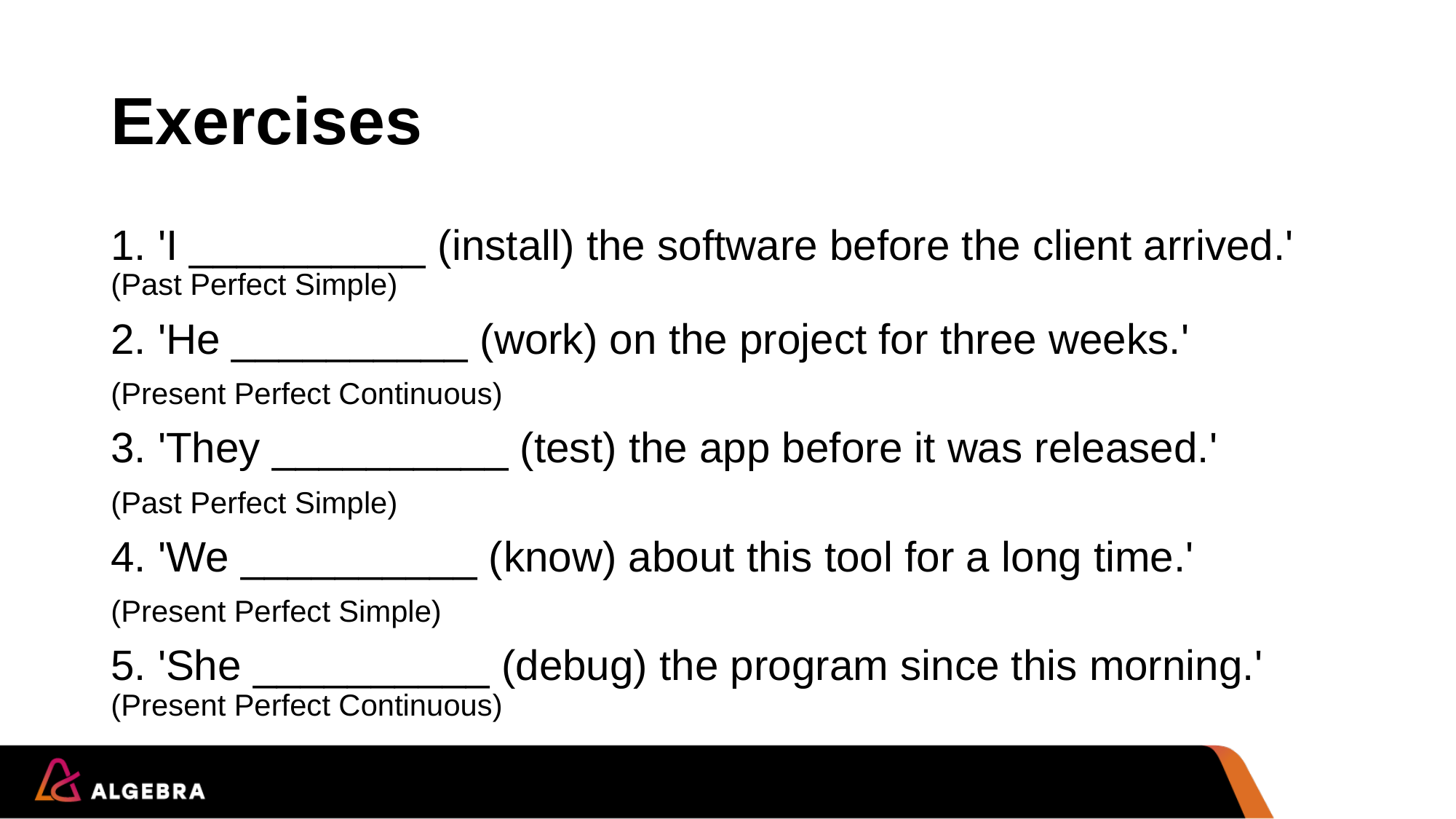

# Exercises
1. 'I __________ (install) the software before the client arrived.' (Past Perfect Simple)
2. 'He __________ (work) on the project for three weeks.'
(Present Perfect Continuous)
3. 'They __________ (test) the app before it was released.'
(Past Perfect Simple)
4. 'We __________ (know) about this tool for a long time.'
(Present Perfect Simple)
5. 'She __________ (debug) the program since this morning.' (Present Perfect Continuous)